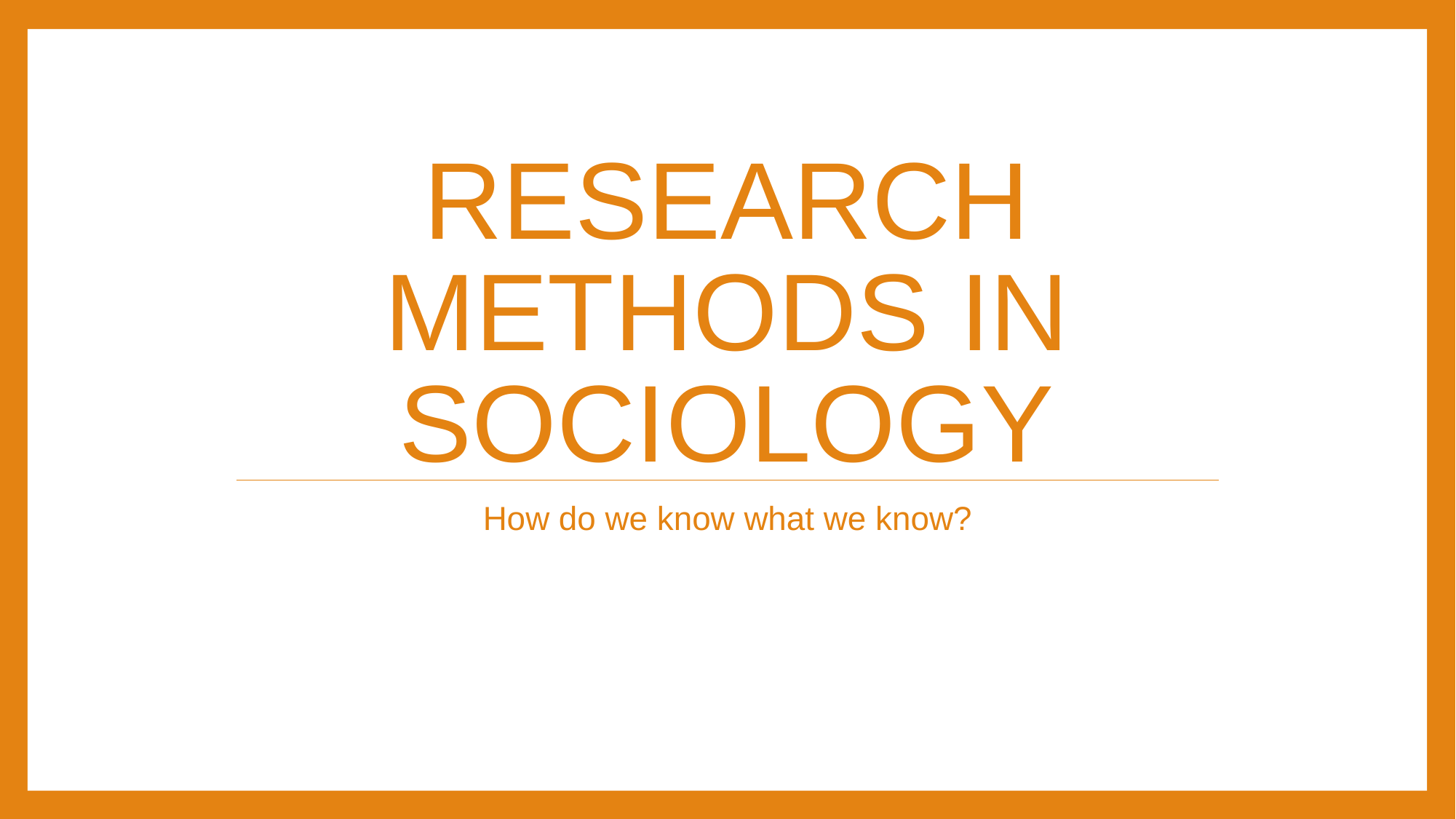

# Research Methods in Sociology
How do we know what we know?